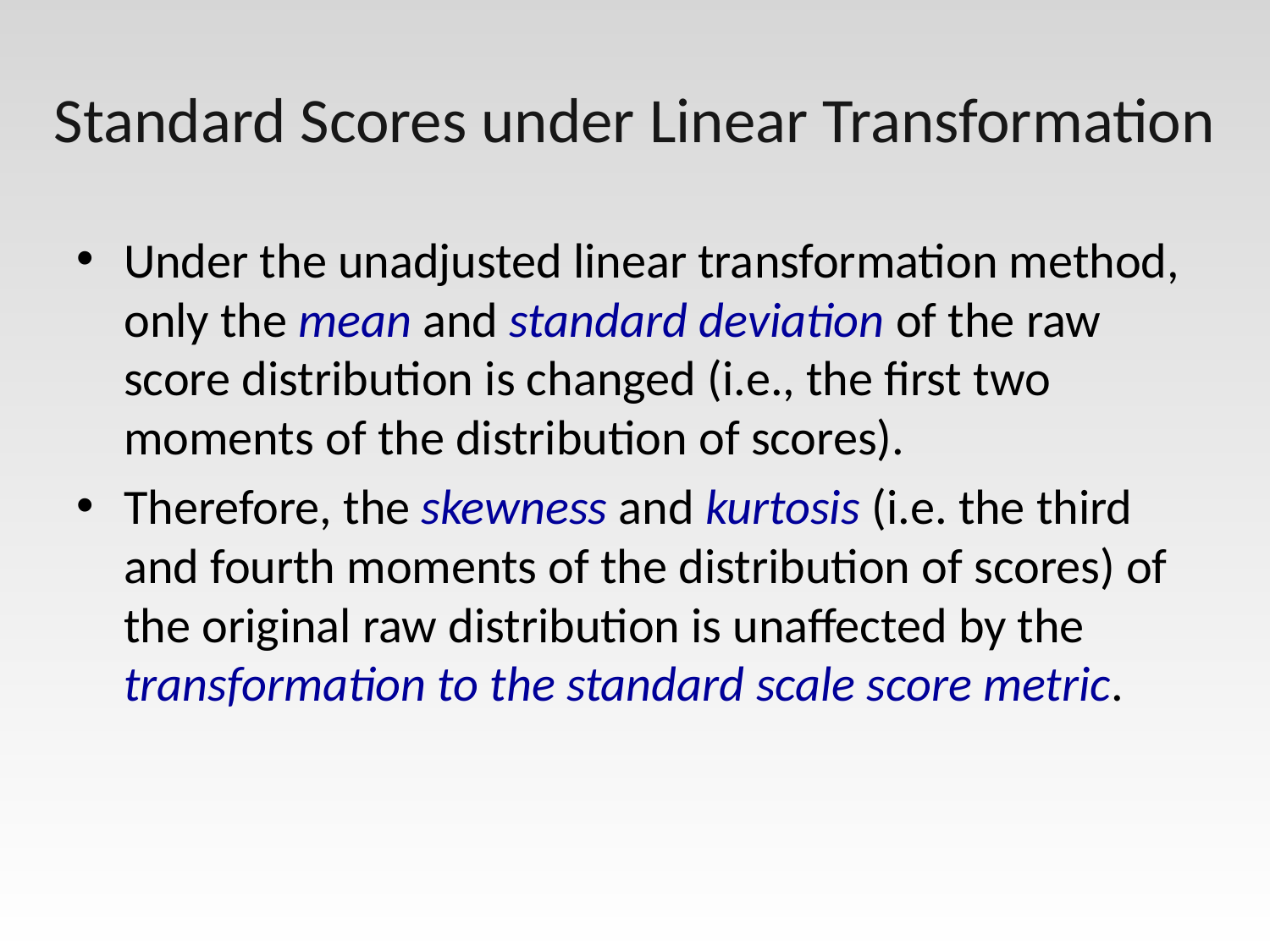

# Standard Scores under Linear Transformation
Under the unadjusted linear transformation method, only the mean and standard deviation of the raw score distribution is changed (i.e., the first two moments of the distribution of scores).
Therefore, the skewness and kurtosis (i.e. the third and fourth moments of the distribution of scores) of the original raw distribution is unaffected by the transformation to the standard scale score metric.